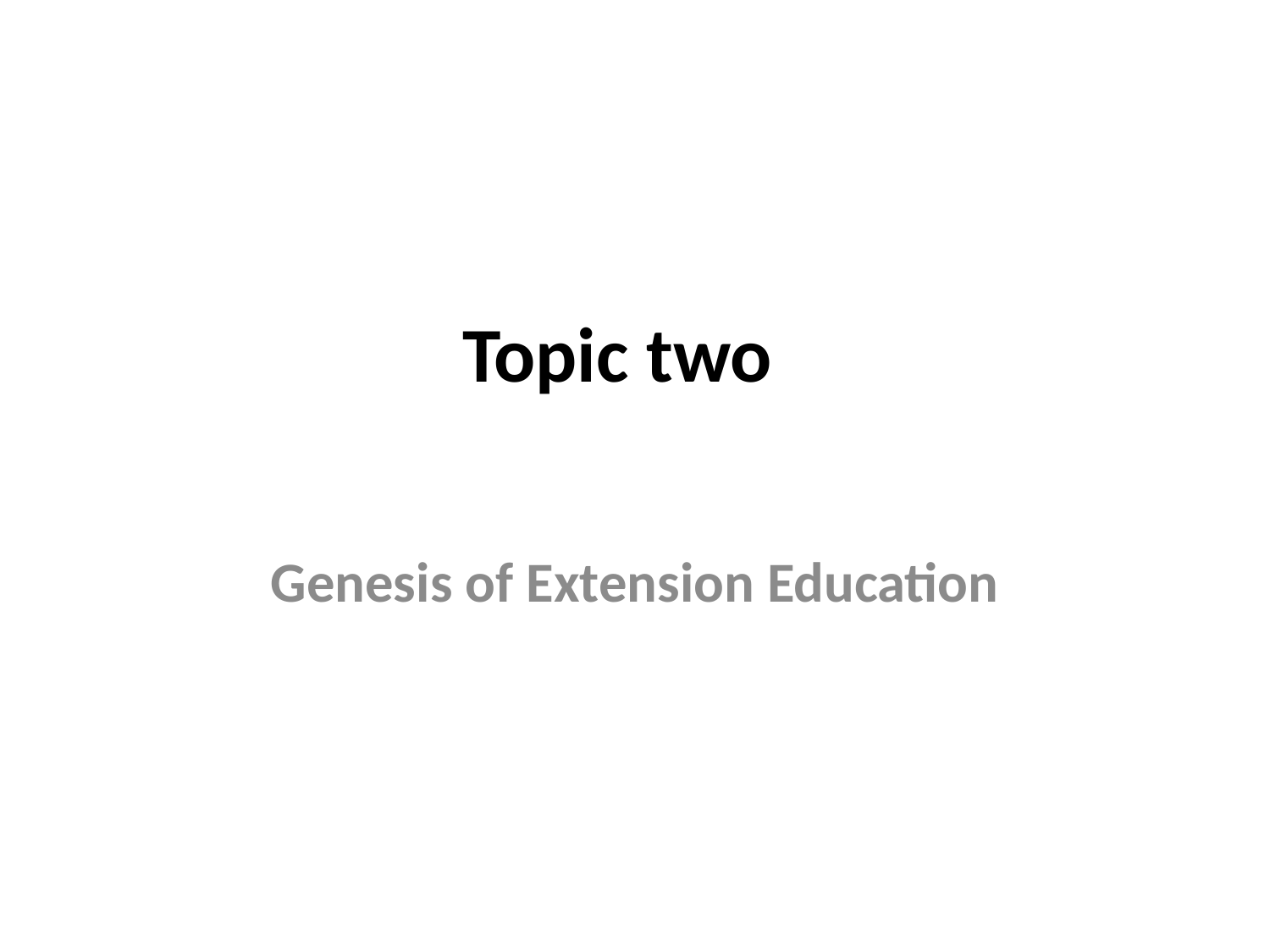

# Topic two
Genesis of Extension Education